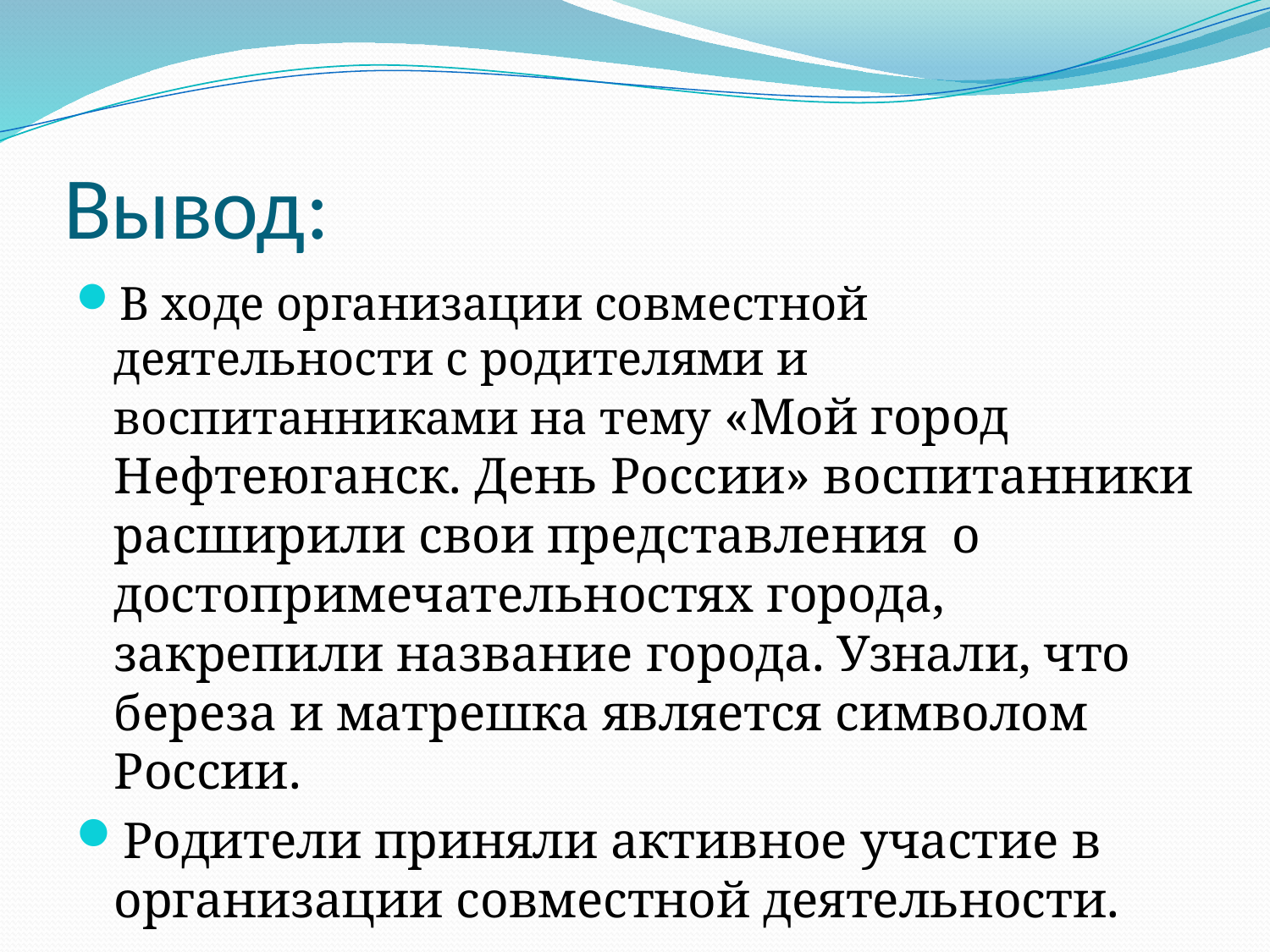

# Вывод:
В ходе организации совместной деятельности с родителями и воспитанниками на тему «Мой город Нефтеюганск. День России» воспитанники расширили свои представления  о достопримечательностях города,   закрепили название города. Узнали, что береза и матрешка является символом России.
Родители приняли активное участие в организации совместной деятельности.